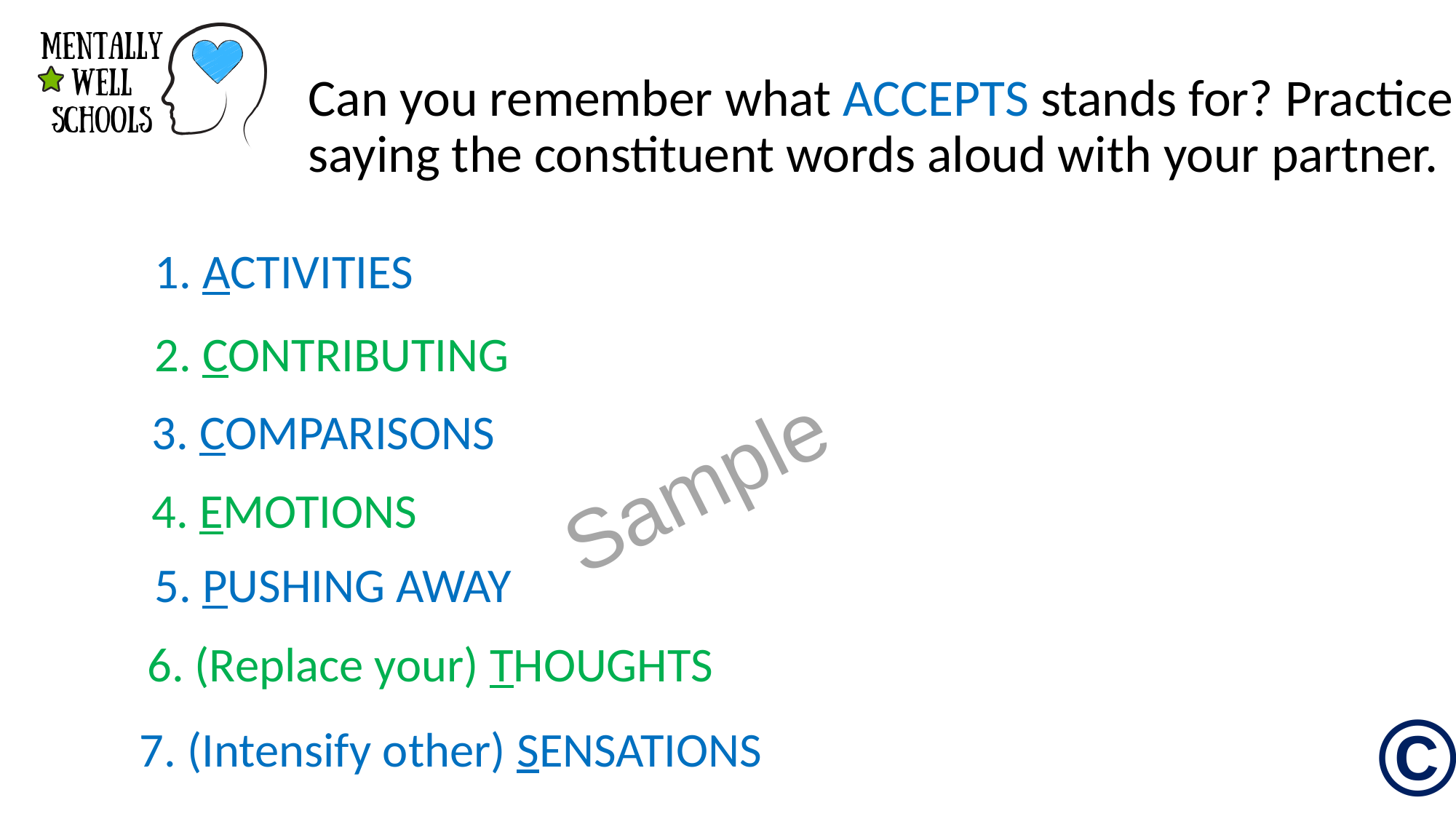

# Can you remember what ACCEPTS stands for? Practice saying the constituent words aloud with your partner.
1. ACTIVITIES
2. CONTRIBUTING
  3. COMPARISONS
  4. EMOTIONS
5. PUSHING AWAY
6. (Replace your) THOUGHTS
7. (Intensify other) SENSATIONS